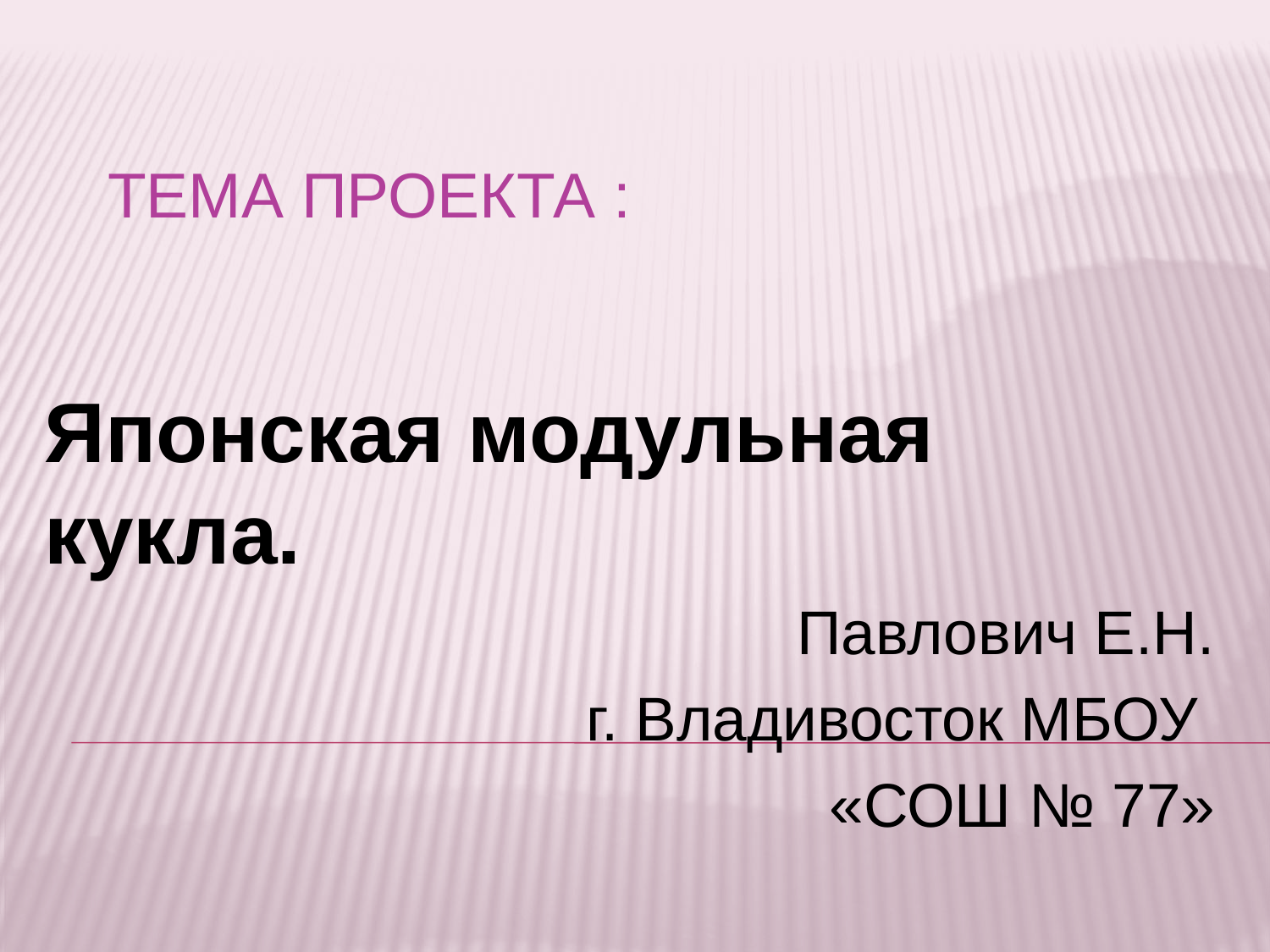

# Тема проекта :
Японская модульная кукла.
                                    Павлович Е.Н.
             г. Владивосток МБОУ
«СОШ № 77»